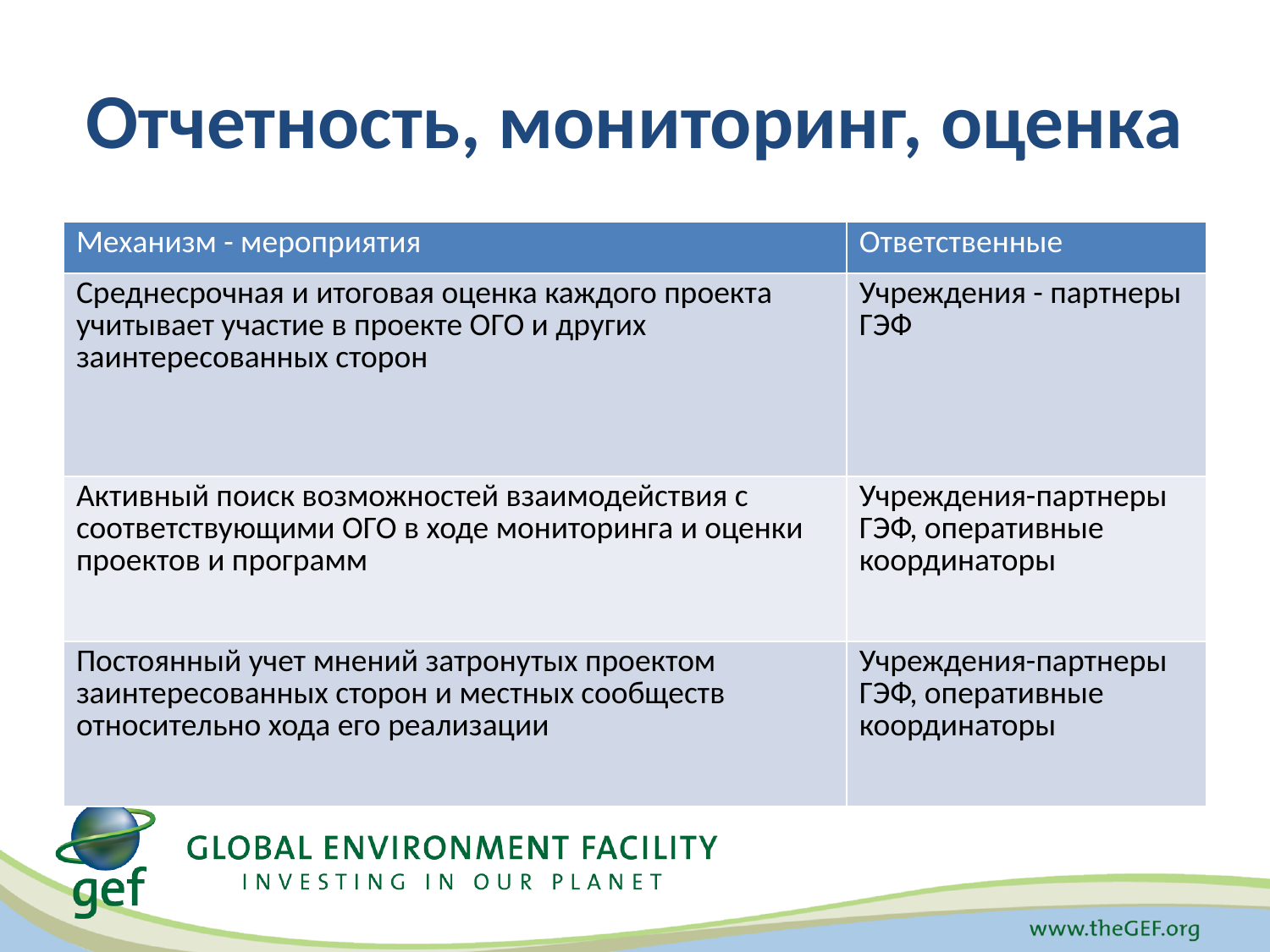

# Отчетность, мониторинг, оценка
| Механизм - мероприятия | Ответственные |
| --- | --- |
| Среднесрочная и итоговая оценка каждого проекта учитывает участие в проекте ОГО и других заинтересованных сторон | Учреждения - партнеры ГЭФ |
| Активный поиск возможностей взаимодействия с соответствующими ОГО в ходе мониторинга и оценки проектов и программ | Учреждения-партнеры ГЭФ, оперативные координаторы |
| Постоянный учет мнений затронутых проектом заинтересованных сторон и местных сообществ относительно хода его реализации | Учреждения-партнеры ГЭФ, оперативные координаторы |